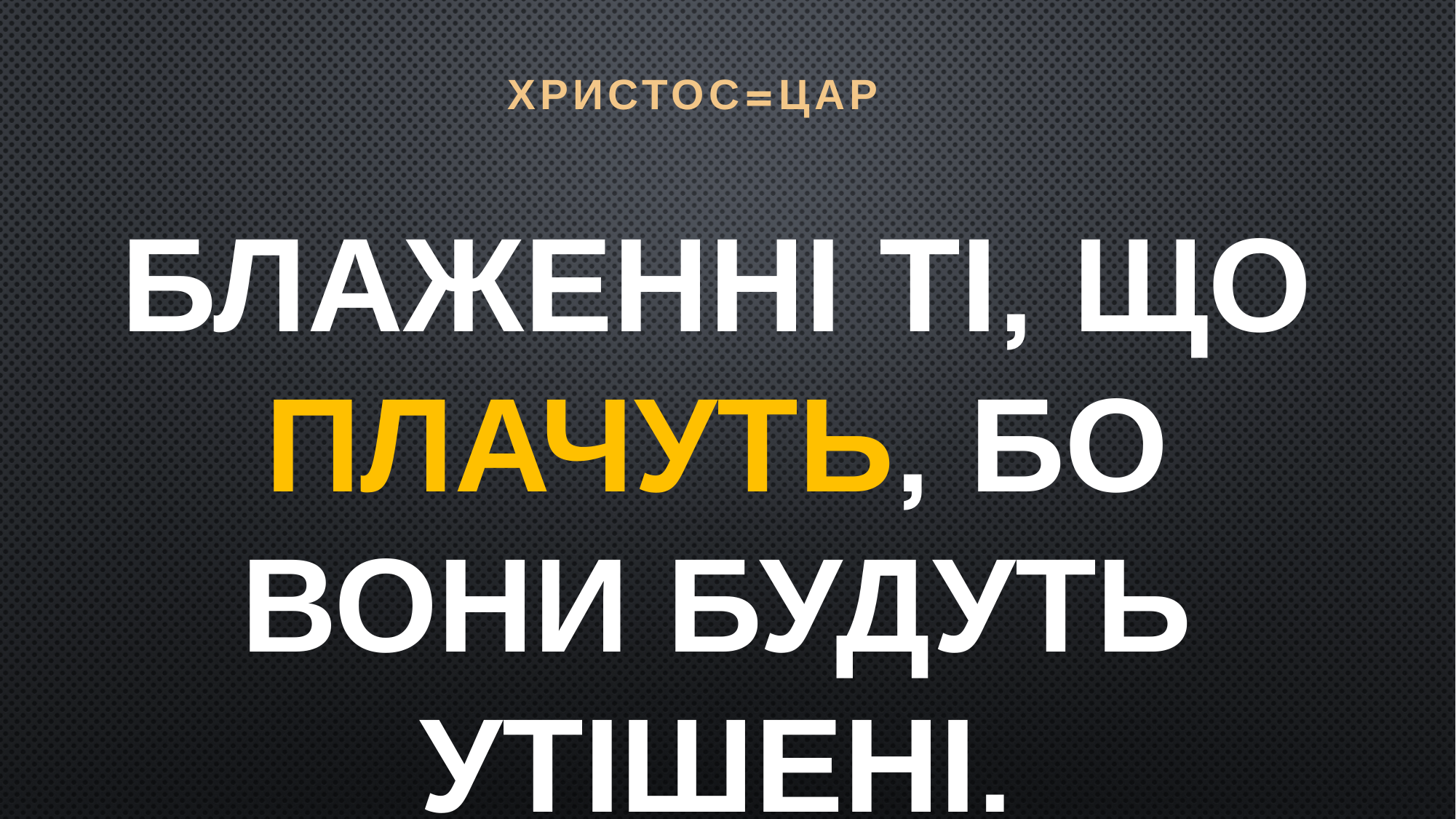

ХРИСТОС=ЦАР
Блаженні ті, що плачуть, бо вони будуть утішені.